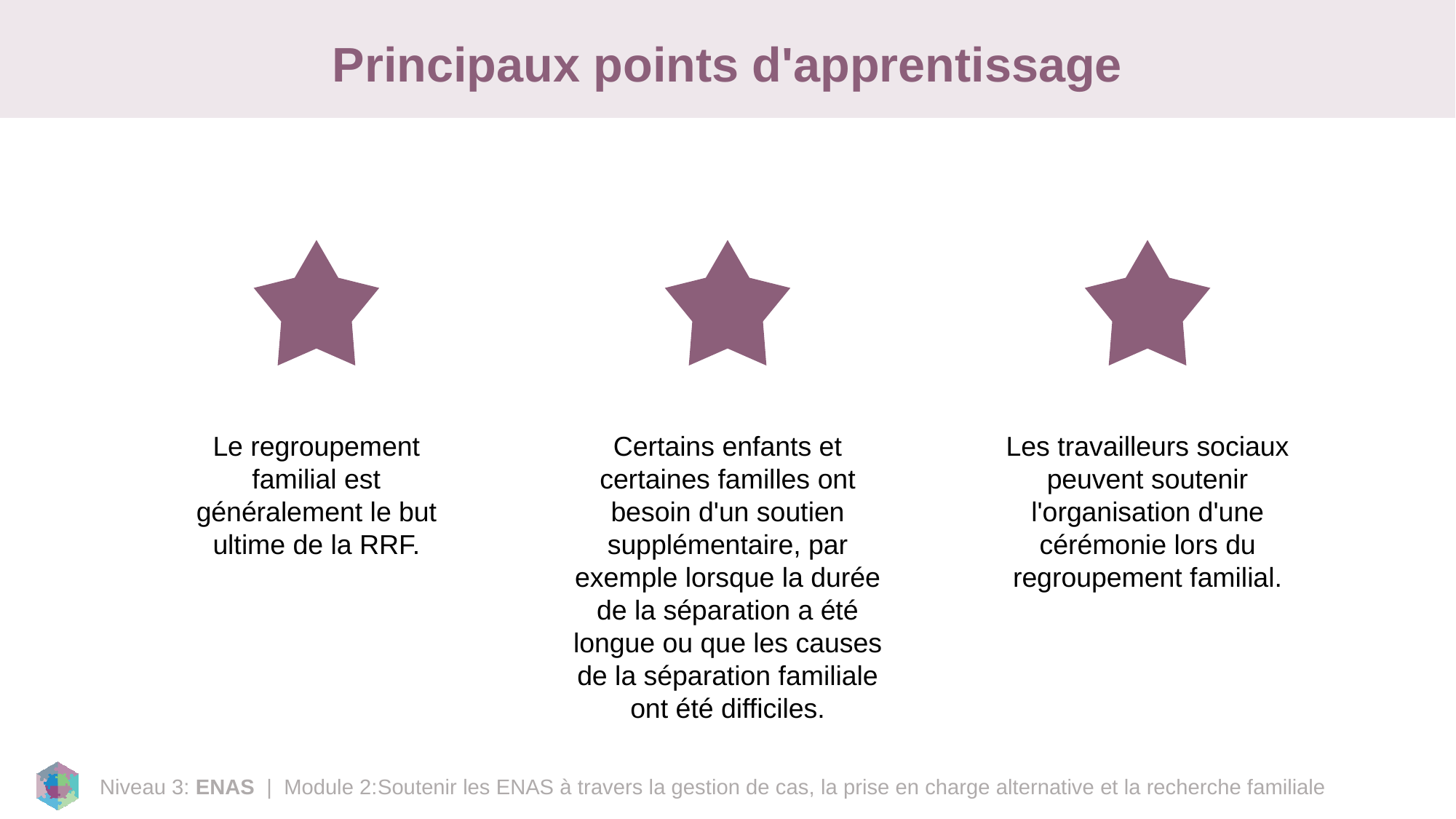

# Principaux points d'apprentissage

Le regroupement familial est généralement le but ultime de la RRF.
Certains enfants et certaines familles ont besoin d'un soutien supplémentaire, par exemple lorsque la durée de la séparation a été longue ou que les causes de la séparation familiale ont été difficiles.
Les travailleurs sociaux peuvent soutenir l'organisation d'une cérémonie lors du regroupement familial.